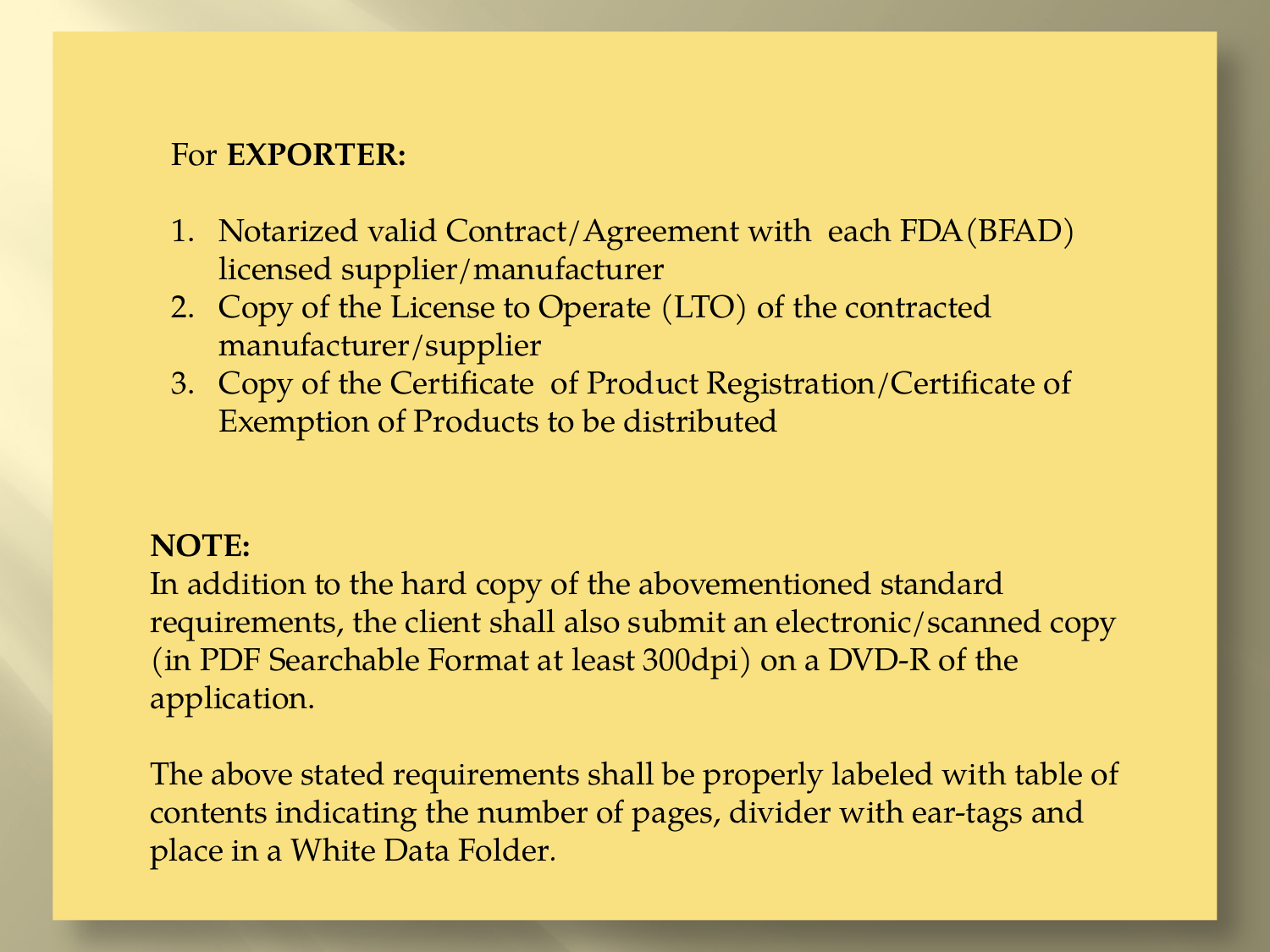

For EXPORTER:

Notarized valid Contract/Agreement with  each FDA(BFAD) licensed supplier/manufacturer
Copy of the License to Operate (LTO) of the contracted  manufacturer/supplier
Copy of the Certificate  of Product Registration/Certificate of Exemption of Products to be distributed

NOTE:
In addition to the hard copy of the abovementioned standard requirements, the client shall also submit an electronic/scanned copy (in PDF Searchable Format at least 300dpi) on a DVD-R of the application.

The above stated requirements shall be properly labeled with table of contents indicating the number of pages, divider with ear-tags and place in a White Data Folder.